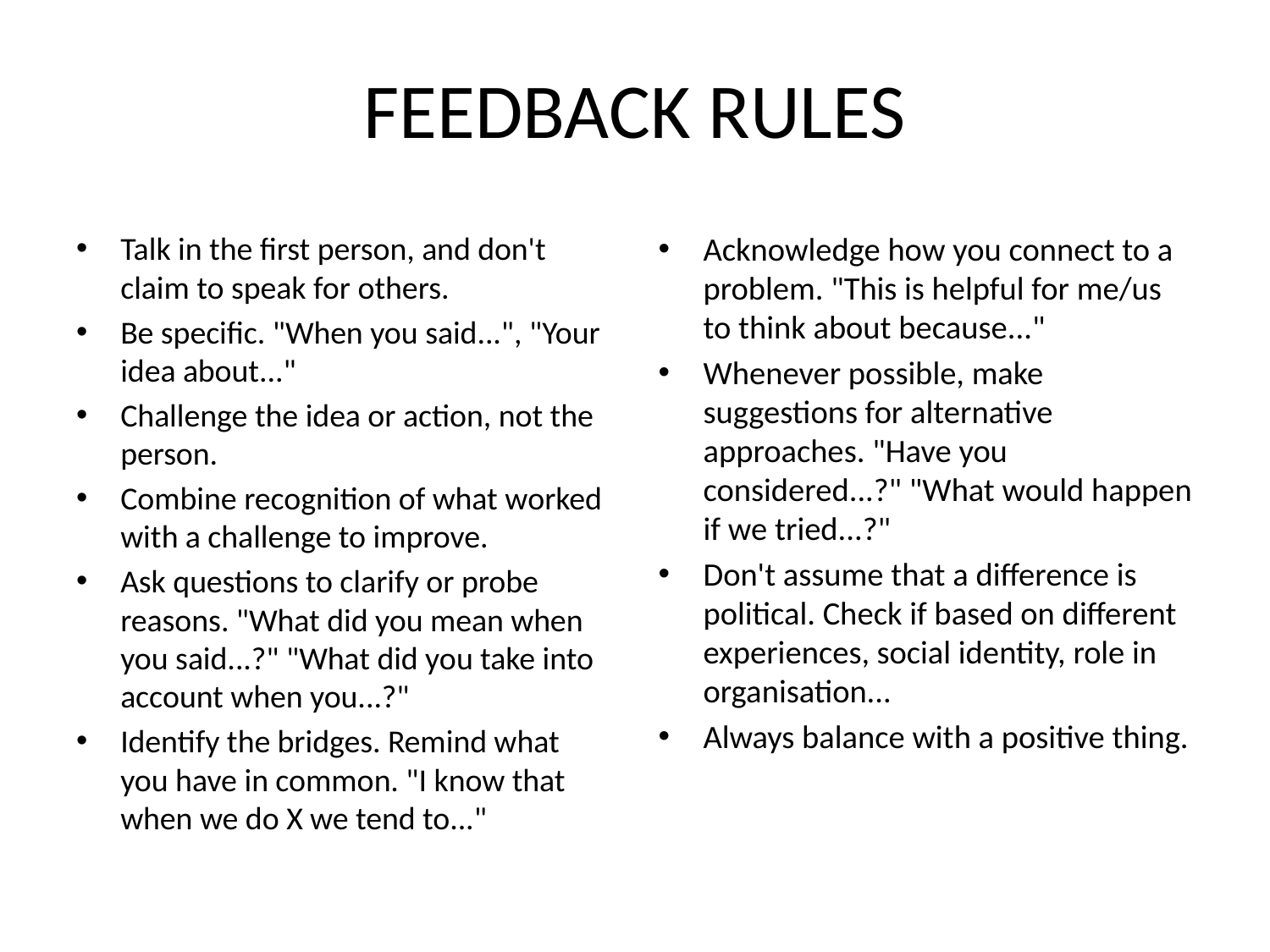

# FEEDBACK RULES
Talk in the first person, and don't claim to speak for others.
Be specific. "When you said...", "Your idea about..."
Challenge the idea or action, not the person.
Combine recognition of what worked with a challenge to improve.
Ask questions to clarify or probe reasons. "What did you mean when you said...?" "What did you take into account when you...?"
Identify the bridges. Remind what you have in common. "I know that when we do X we tend to..."
Acknowledge how you connect to a problem. "This is helpful for me/us to think about because..."
Whenever possible, make suggestions for alternative approaches. "Have you considered...?" "What would happen if we tried...?"
Don't assume that a difference is political. Check if based on different experiences, social identity, role in organisation...
Always balance with a positive thing.